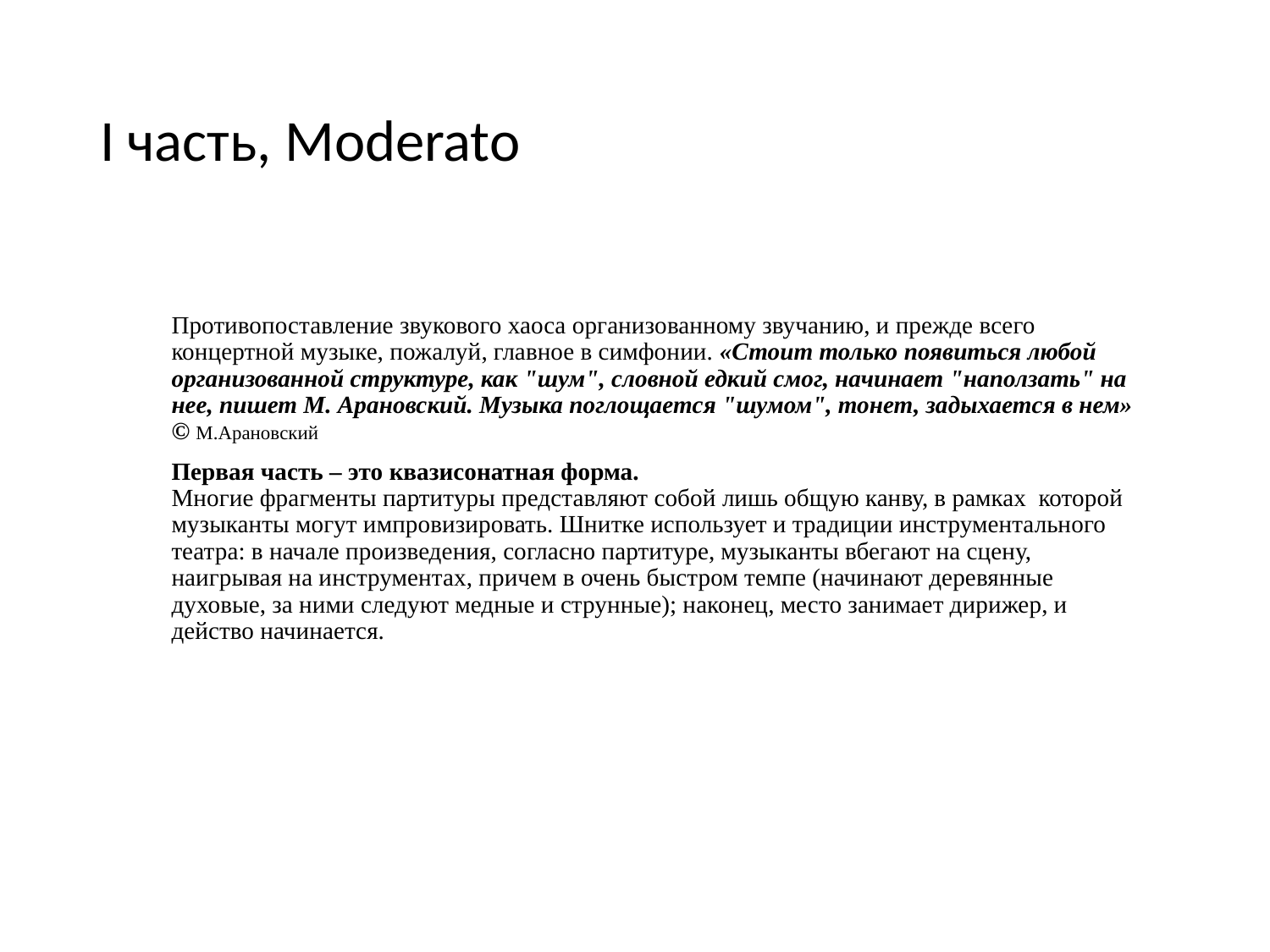

# I часть, Moderato
Противопоставление звукового хаоса организованному звучанию, и прежде всего концертной музыке, пожалуй, главное в симфонии. «Стоит только появиться любой организованной структуре, как "шум", словной едкий смог, начинает "наползать" на нее, пишет М. Арановский. Музыка поглощается "шумом", тонет, задыхается в нем» © М.Арановский
Первая часть – это квазисонатная форма. Многие фрагменты партитуры представляют собой лишь общую канву, в рамках  которой музыканты могут импровизировать. Шнитке использует и традиции инструментального театра: в начале произведения, согласно партитуре, музыканты вбегают на сцену, наигрывая на инструментах, причем в очень быстром темпе (начинают деревянные духовые, за ними следуют медные и струнные); наконец, место занимает дирижер, и действо начинается.